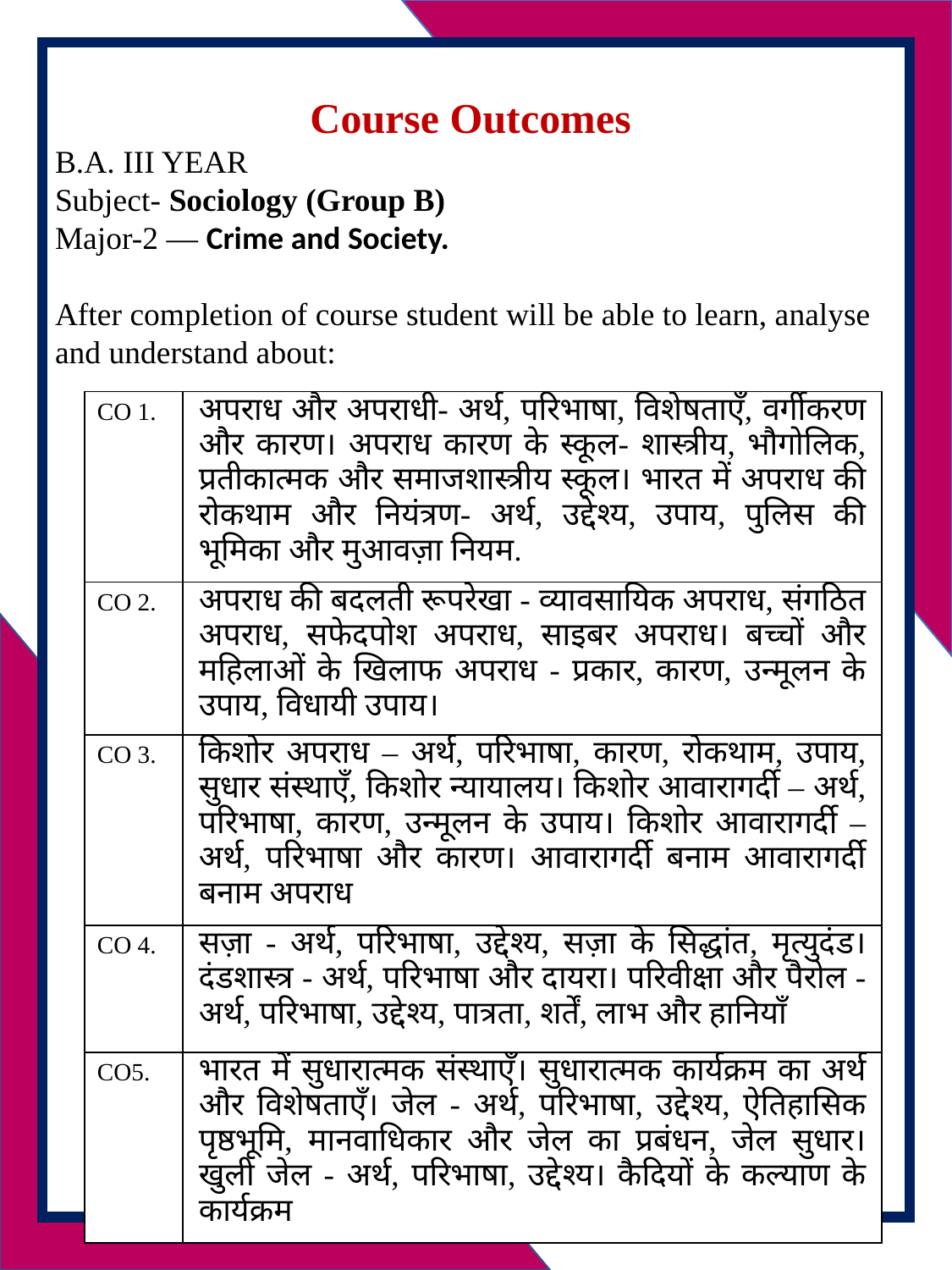

Course Outcomes
B.A. III YEAR
Subject- Sociology (Group B)
Major-2 — Crime and Society.

After completion of course student will be able to learn, analyse and understand about:

| CO 1. | अपराध और अपराधी- अर्थ, परिभाषा, विशेषताएँ, वर्गीकरण और कारण। अपराध कारण के स्कूल- शास्त्रीय, भौगोलिक, प्रतीकात्मक और समाजशास्त्रीय स्कूल। भारत में अपराध की रोकथाम और नियंत्रण- अर्थ, उद्देश्य, उपाय, पुलिस की भूमिका और मुआवज़ा नियम. |
| --- | --- |
| CO 2. | अपराध की बदलती रूपरेखा - व्यावसायिक अपराध, संगठित अपराध, सफेदपोश अपराध, साइबर अपराध। बच्चों और महिलाओं के खिलाफ अपराध - प्रकार, कारण, उन्मूलन के उपाय, विधायी उपाय। |
| CO 3. | किशोर अपराध – अर्थ, परिभाषा, कारण, रोकथाम, उपाय, सुधार संस्थाएँ, किशोर न्यायालय। किशोर आवारागर्दी – अर्थ, परिभाषा, कारण, उन्मूलन के उपाय। किशोर आवारागर्दी – अर्थ, परिभाषा और कारण। आवारागर्दी बनाम आवारागर्दी बनाम अपराध |
| CO 4. | सज़ा - अर्थ, परिभाषा, उद्देश्य, सज़ा के सिद्धांत, मृत्युदंड। दंडशास्त्र - अर्थ, परिभाषा और दायरा। परिवीक्षा और पैरोल - अर्थ, परिभाषा, उद्देश्य, पात्रता, शर्तें, लाभ और हानियाँ |
| CO5. | भारत में सुधारात्मक संस्थाएँ। सुधारात्मक कार्यक्रम का अर्थ और विशेषताएँ। जेल - अर्थ, परिभाषा, उद्देश्य, ऐतिहासिक पृष्ठभूमि, मानवाधिकार और जेल का प्रबंधन, जेल सुधार। खुली जेल - अर्थ, परिभाषा, उद्देश्य। कैदियों के कल्याण के कार्यक्रम |